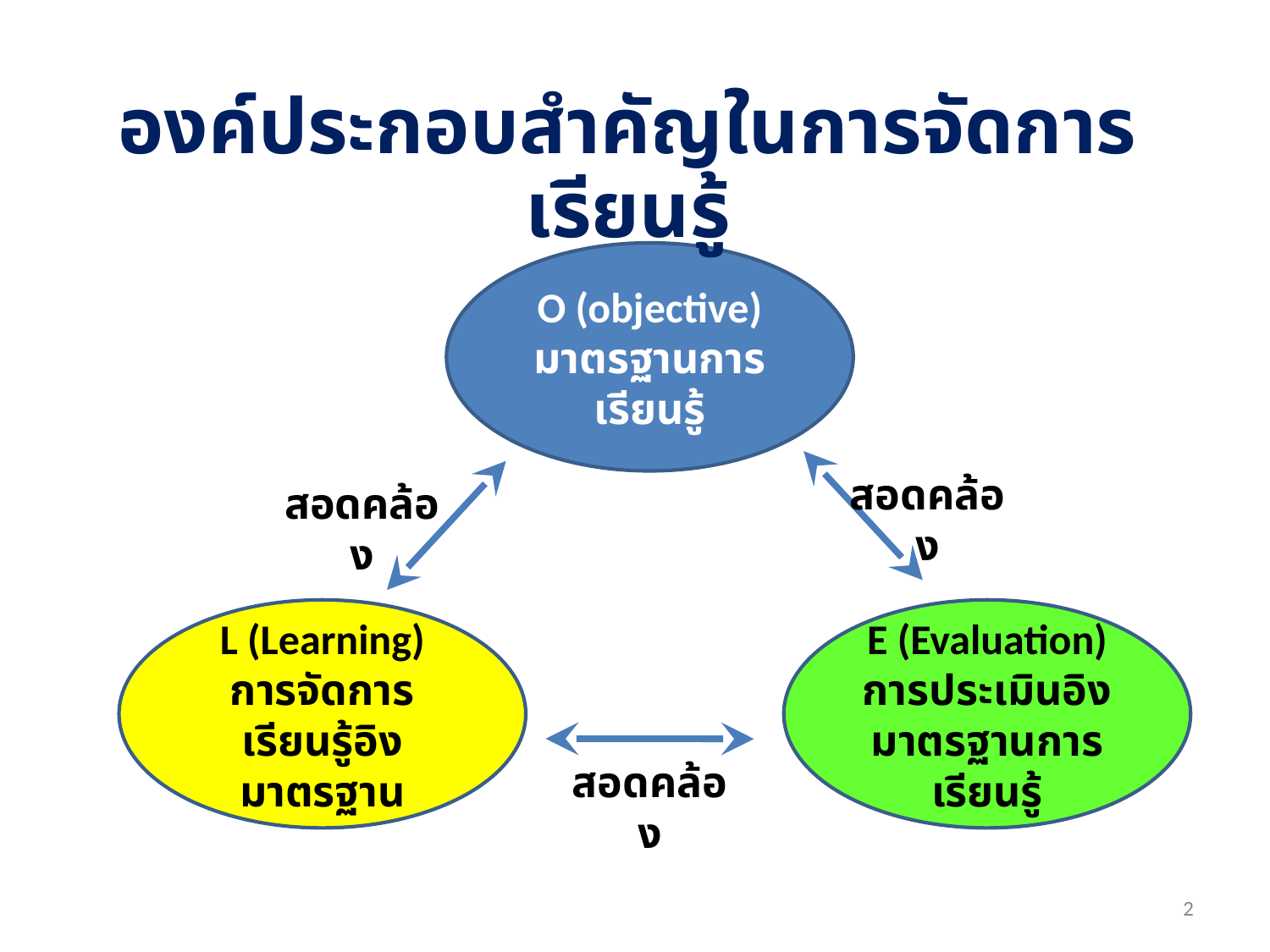

องค์ประกอบสำคัญในการจัดการเรียนรู้
O (objective)
มาตรฐานการเรียนรู้
สอดคล้อง
สอดคล้อง
L (Learning)
การจัดการเรียนรู้อิงมาตรฐาน
E (Evaluation)
การประเมินอิงมาตรฐานการเรียนรู้
สอดคล้อง
2